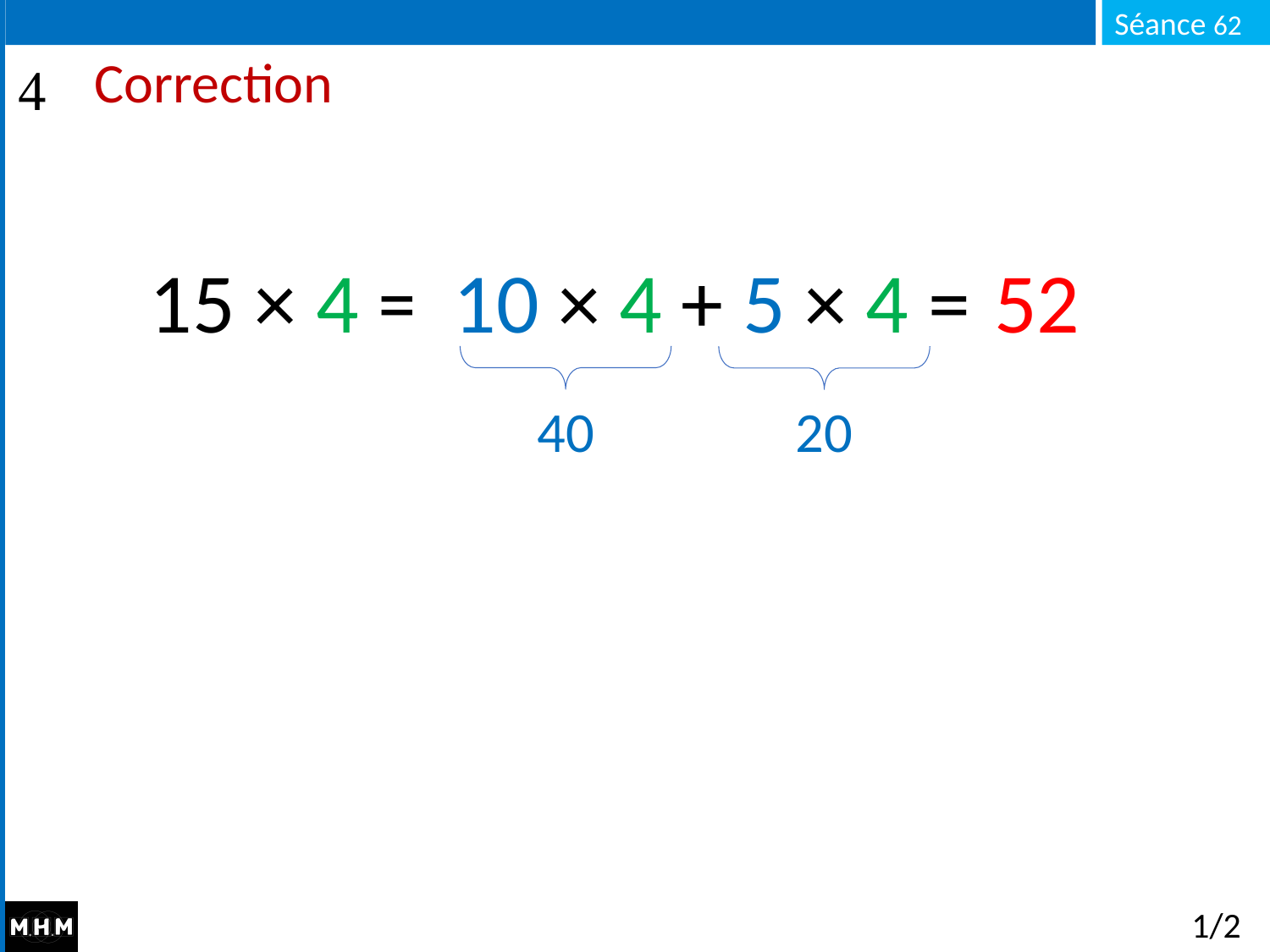

# Correction
10 × 4 + 5 × 4 = …
52
15 × 4 = …

40

20
1/2